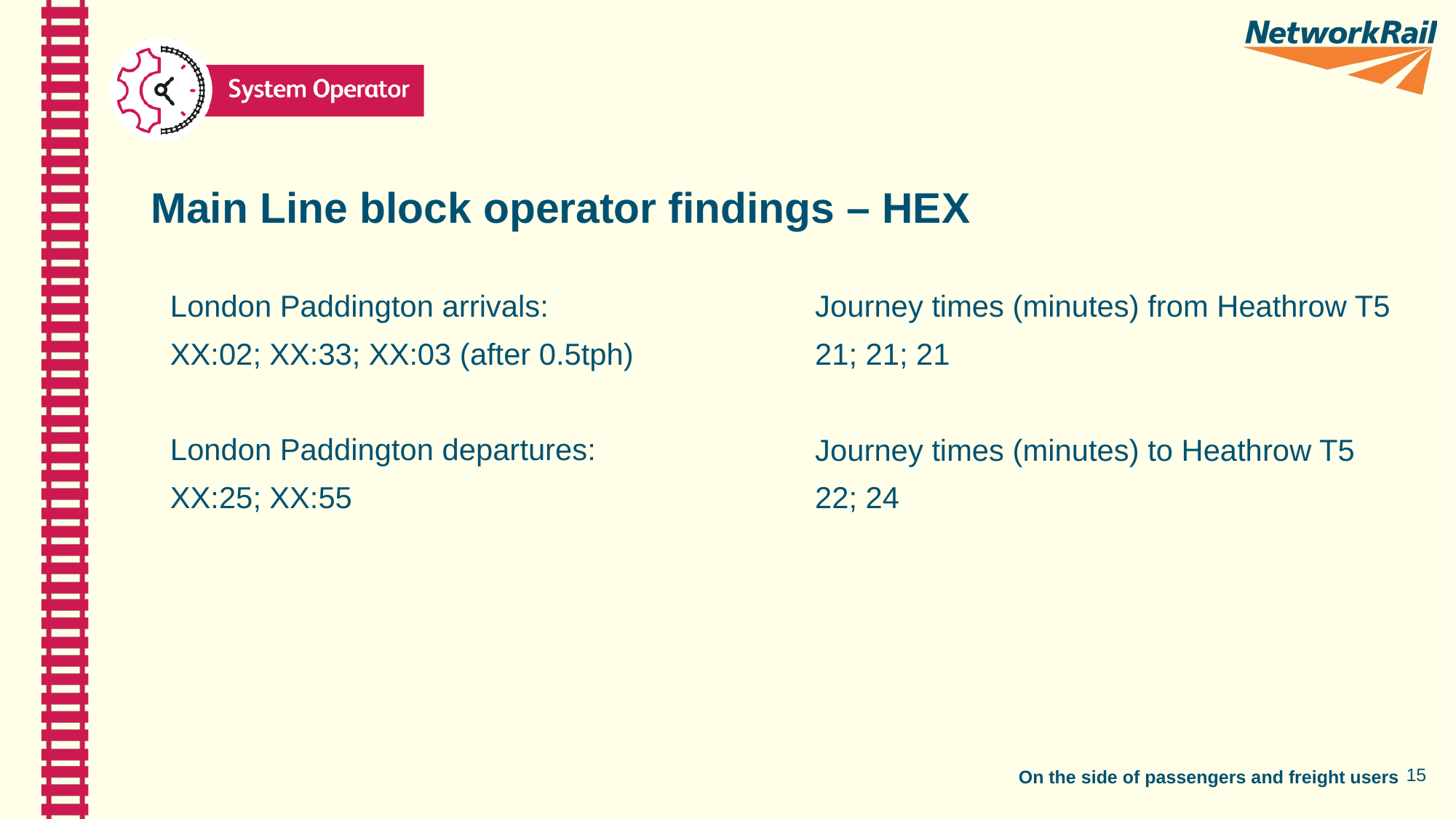

# Main Line block operator findings – HEX
London Paddington arrivals:
XX:02; XX:33; XX:03 (after 0.5tph)

London Paddington departures:
XX:25; XX:55
Journey times (minutes) from Heathrow T5
21; 21; 21

Journey times (minutes) to Heathrow T5
22; 24